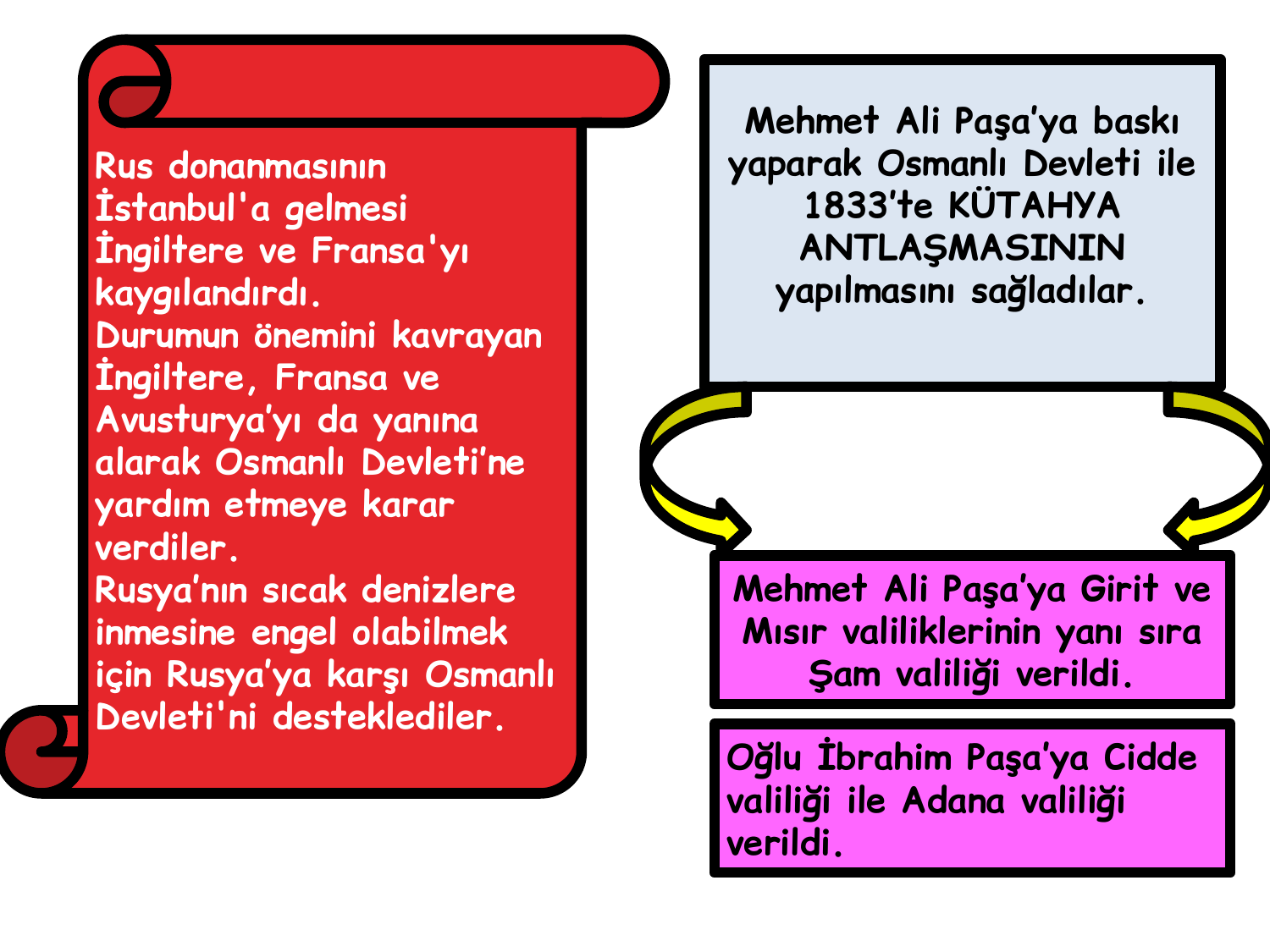

Rus donanmasının İstanbul'a gelmesi İngiltere ve Fransa'yı kaygılandırdı.
Durumun önemini kavrayan İngiltere, Fransa ve Avusturya’yı da yanına alarak Osmanlı Devleti’ne yardım etmeye karar verdiler.
Rusya’nın sıcak denizlere inmesine engel olabilmek için Rusya’ya karşı Osmanlı Devleti'ni desteklediler.

Mehmet Ali Paşa’ya baskı yaparak Osmanlı Devleti ile 1833’te KÜTAHYA ANTLAŞMASININ yapılmasını sağladılar.

Mehmet Ali Paşa’ya Girit ve Mısır valiliklerinin yanı sıra Şam valiliği verildi.

Oğlu İbrahim Paşa’ya Cidde valiliği ile Adana valiliği verildi.